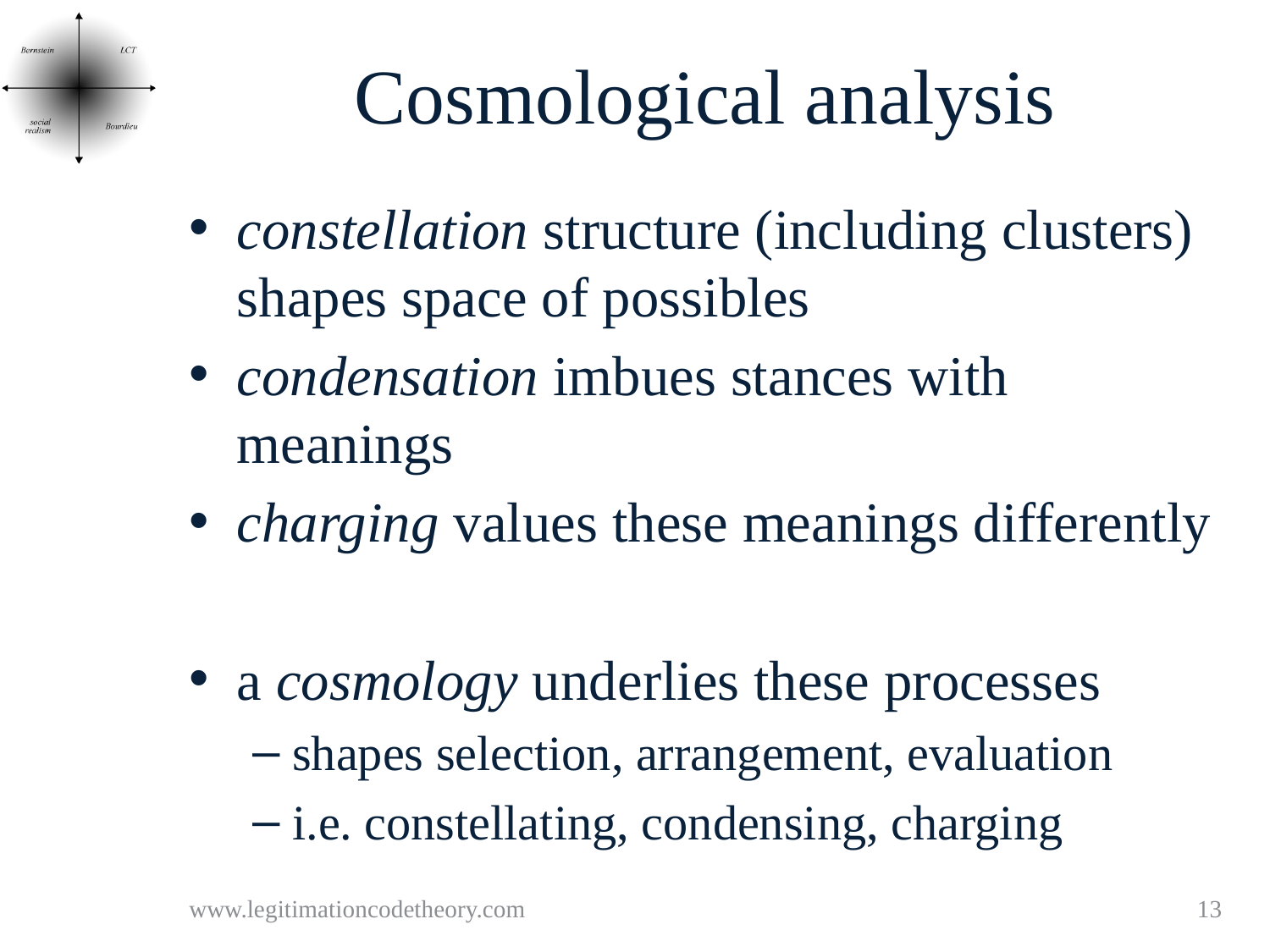

# Cosmological analysis

constellation structure (including clusters) shapes space of possibles
condensation imbues stances with meanings
charging values these meanings differently

a cosmology underlies these processes
shapes selection, arrangement, evaluation
i.e. constellating, condensing, charging
www.legitimationcodetheory.com
13